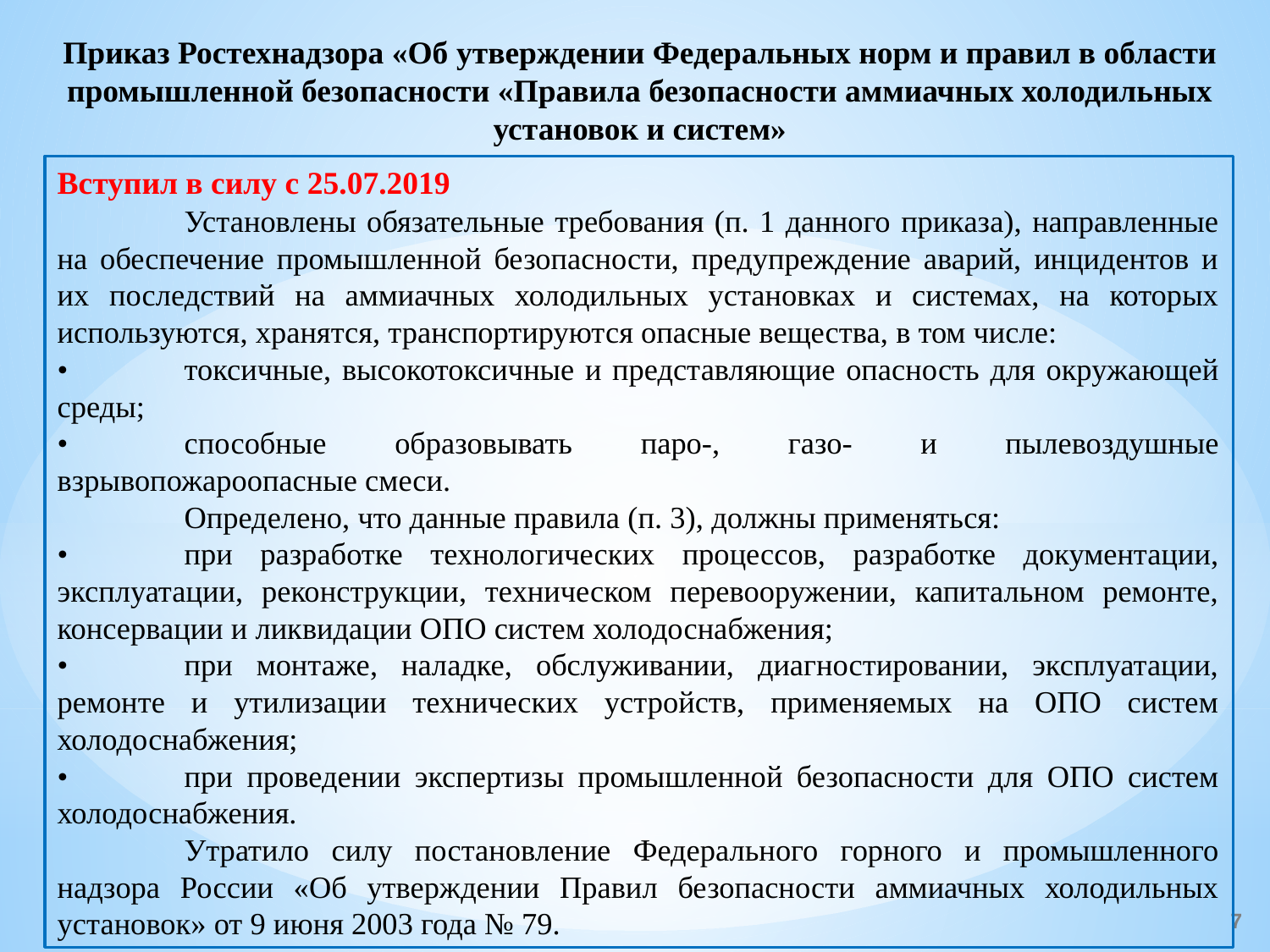

Приказ Ростехнадзора «Об утверждении Федеральных норм и правил в области промышленной безопасности «Правила безопасности аммиачных холодильных установок и систем»
Вступил в силу с 25.07.2019
	Установлены обязательные требования (п. 1 данного приказа), направленные на обеспечение промышленной безопасности, предупреждение аварий, инцидентов и их последствий на аммиачных холодильных установках и системах, на которых используются, хранятся, транспортируются опасные вещества, в том числе:
•	токсичные, высокотоксичные и представляющие опасность для окружающей среды;
•	способные образовывать паро-, газо- и пылевоздушные взрывопожароопасные смеси.
	Определено, что данные правила (п. 3), должны применяться:
•	при разработке технологических процессов, разработке документации, эксплуатации, реконструкции, техническом перевооружении, капитальном ремонте, консервации и ликвидации ОПО систем холодоснабжения;
•	при монтаже, наладке, обслуживании, диагностировании, эксплуатации, ремонте и утилизации технических устройств, применяемых на ОПО систем холодоснабжения;
•	при проведении экспертизы промышленной безопасности для ОПО систем холодоснабжения.
	Утратило силу постановление Федерального горного и промышленного надзора России «Об утверждении Правил безопасности аммиачных холодильных установок» от 9 июня 2003 года № 79.
7